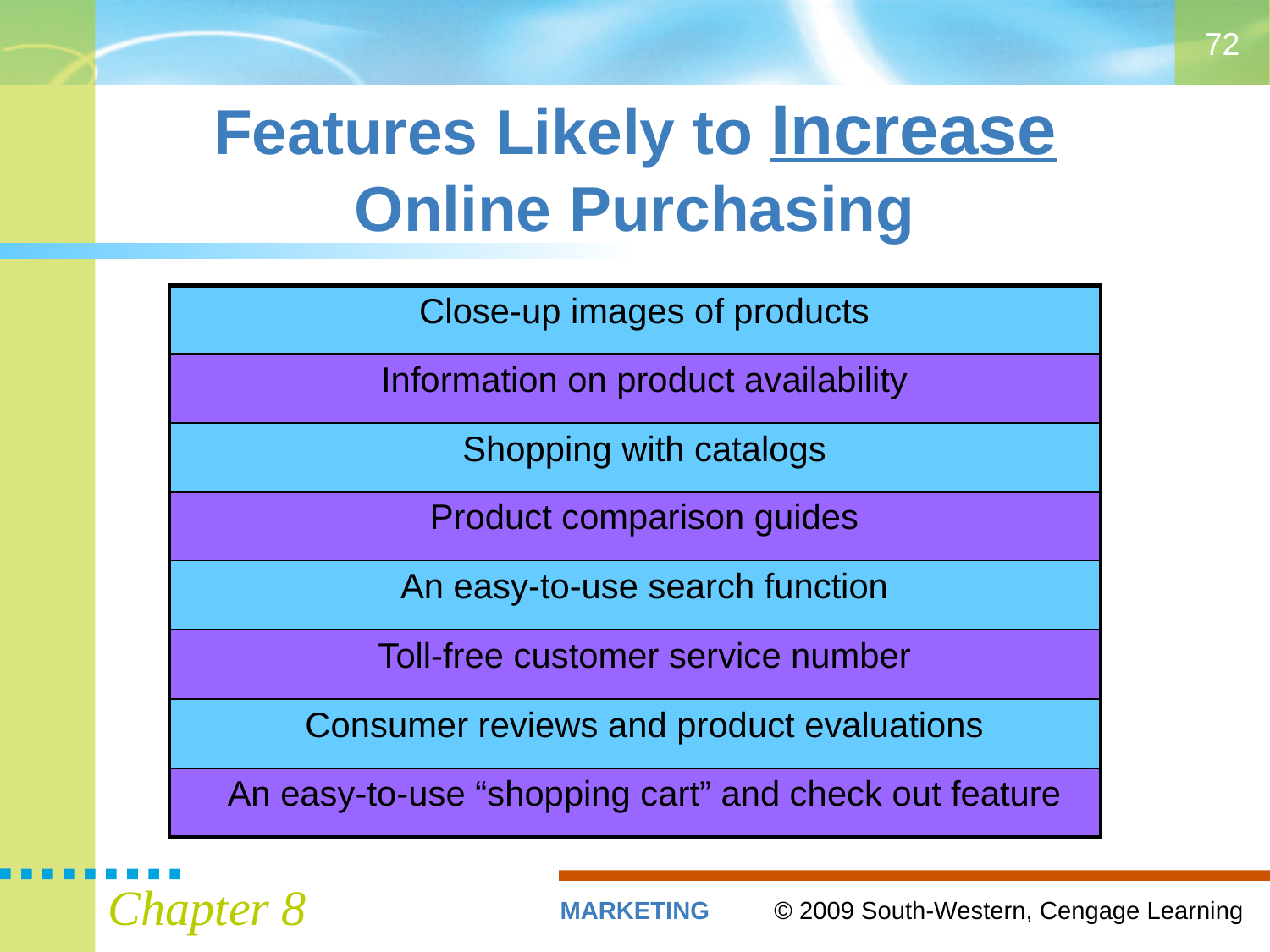

72
# Features Likely to Increase Online Purchasing
| Close-up images of products |
| --- |
| Information on product availability |
| Shopping with catalogs |
| Product comparison guides |
| An easy-to-use search function |
| Toll-free customer service number |
| Consumer reviews and product evaluations |
| An easy-to-use “shopping cart” and check out feature |
Chapter 8